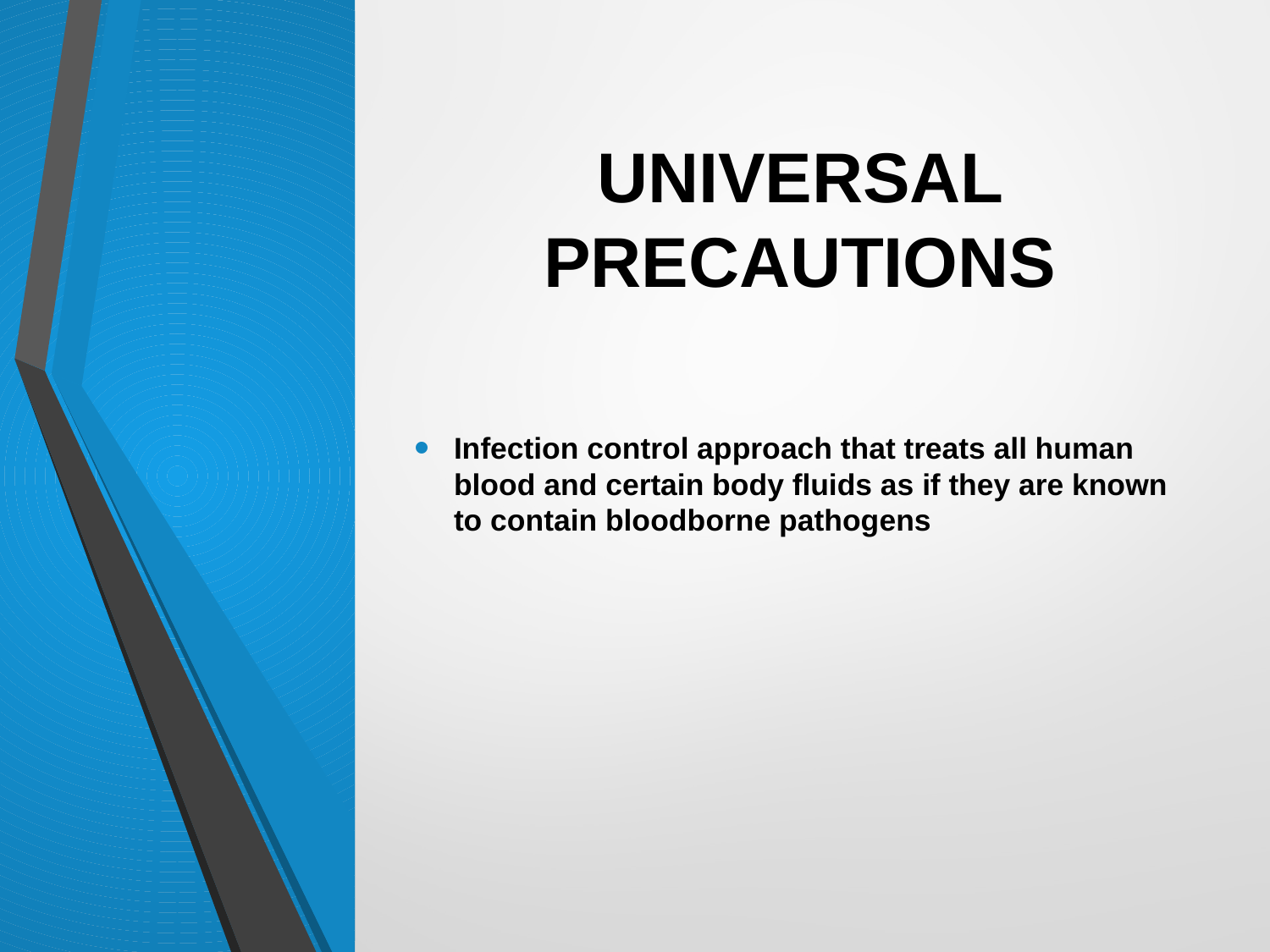

# UNIVERSAL PRECAUTIONS

Infection control approach that treats all human blood and certain body fluids as if they are known to contain bloodborne pathogens